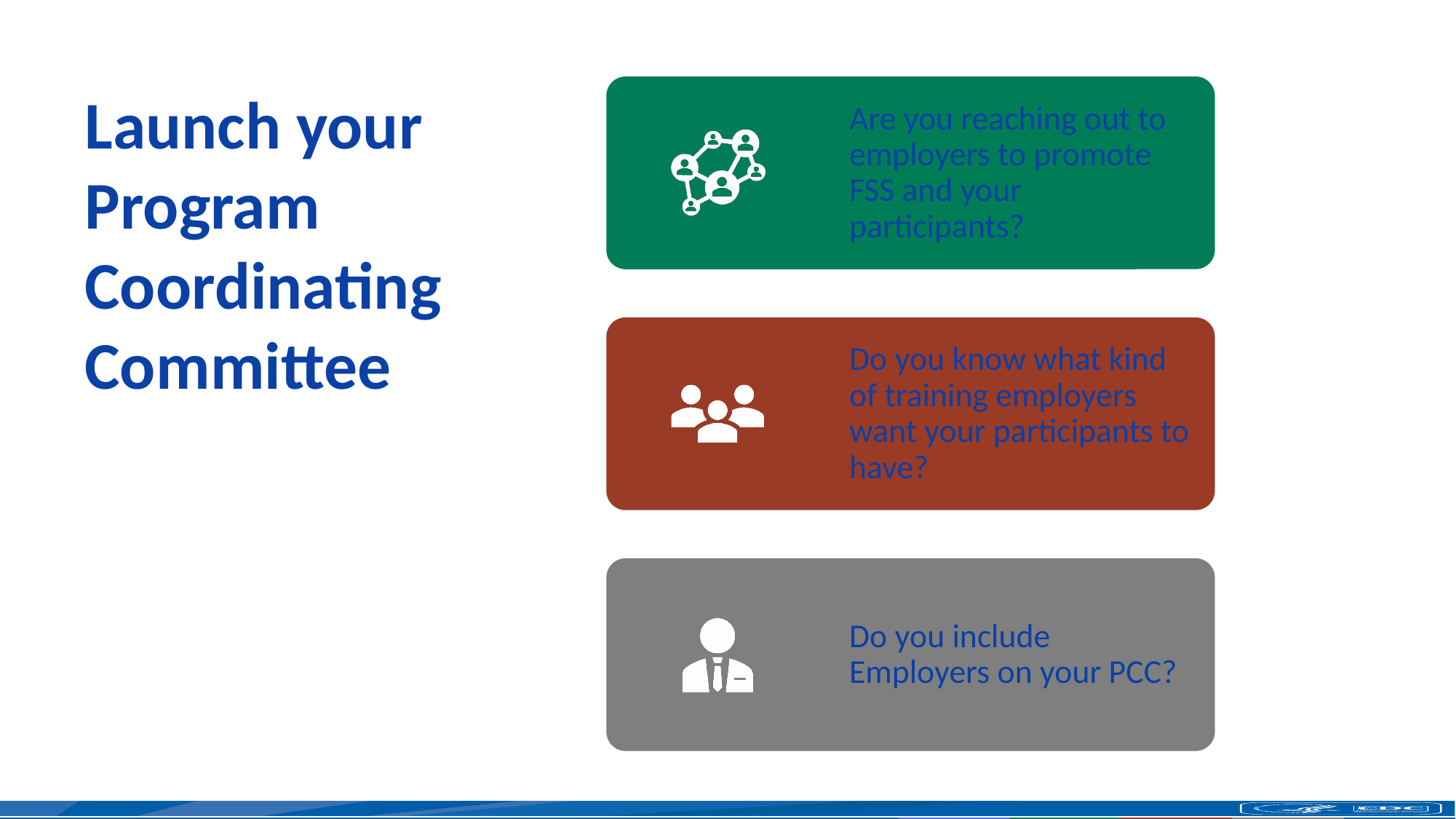

Launch your Program Coordinating Committee
Are you reaching out to employers to promote FSS and your participants?
Do you know what kind of training employers want your participants to have?
Do you include Employers on your PCC?